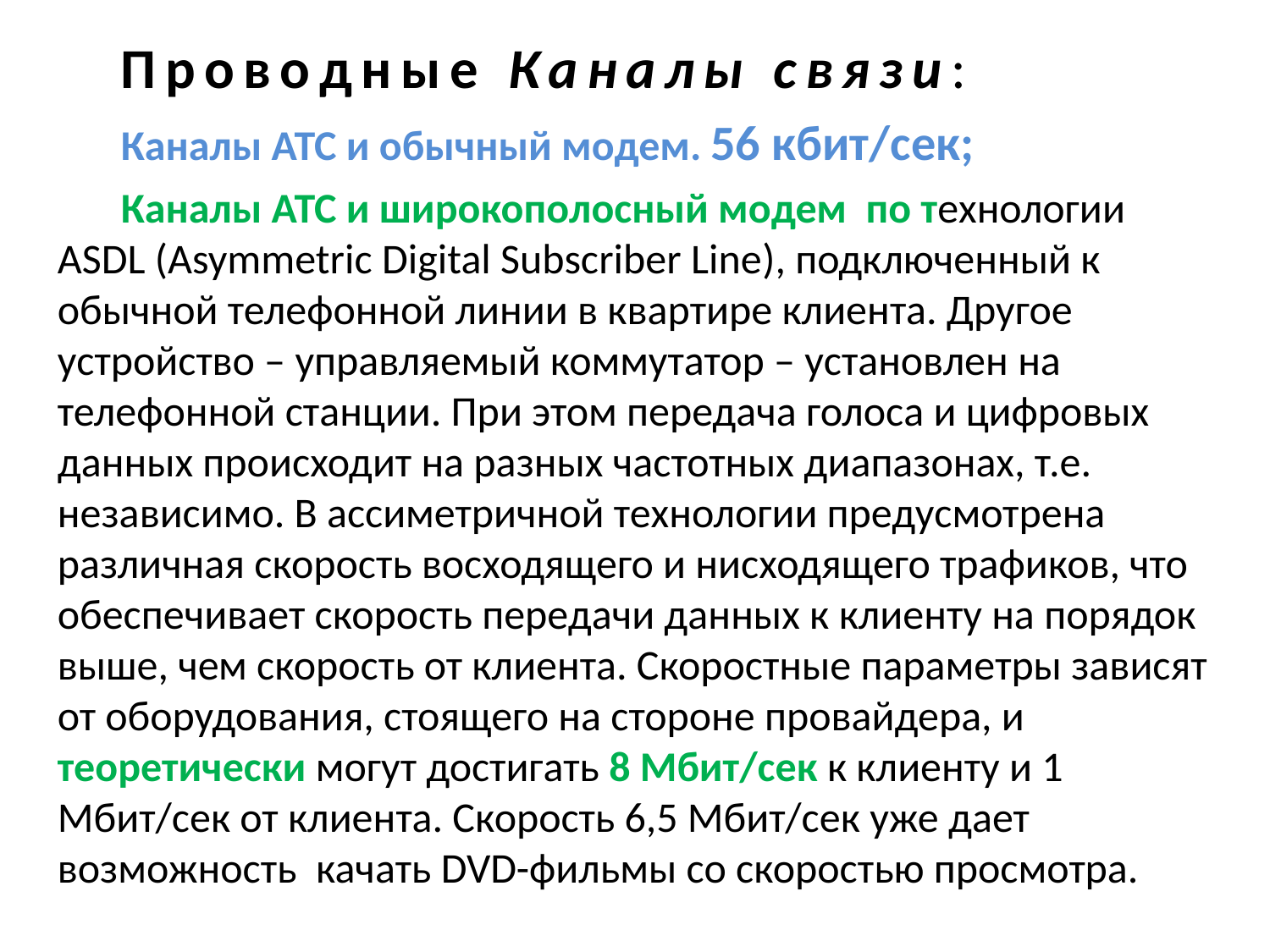

Проводные Каналы связи:
Каналы АТС и обычный модем. 56 кбит/сек;
Каналы АТС и широкополосный модем  по технологии  ASDL (Asymmetric Digital Subscriber Line), подключенный к обычной телефонной линии в квартире клиента. Другое устройство – управляемый коммутатор – установлен на телефонной станции. При этом передача голоса и цифровых данных происходит на разных частотных диапазонах, т.е. независимо. В ассиметричной технологии предусмотрена различная скорость восходящего и нисходящего трафиков, что обеспечивает скорость передачи данных к клиенту на порядок выше, чем скорость от клиента. Скоростные параметры зависят от оборудования, стоящего на стороне провайдера, и теоретически могут достигать 8 Мбит/сек к клиенту и 1 Мбит/сек от клиента. Скорость 6,5 Мбит/сек уже дает возможность  качать DVD-фильмы со скоростью просмотра.